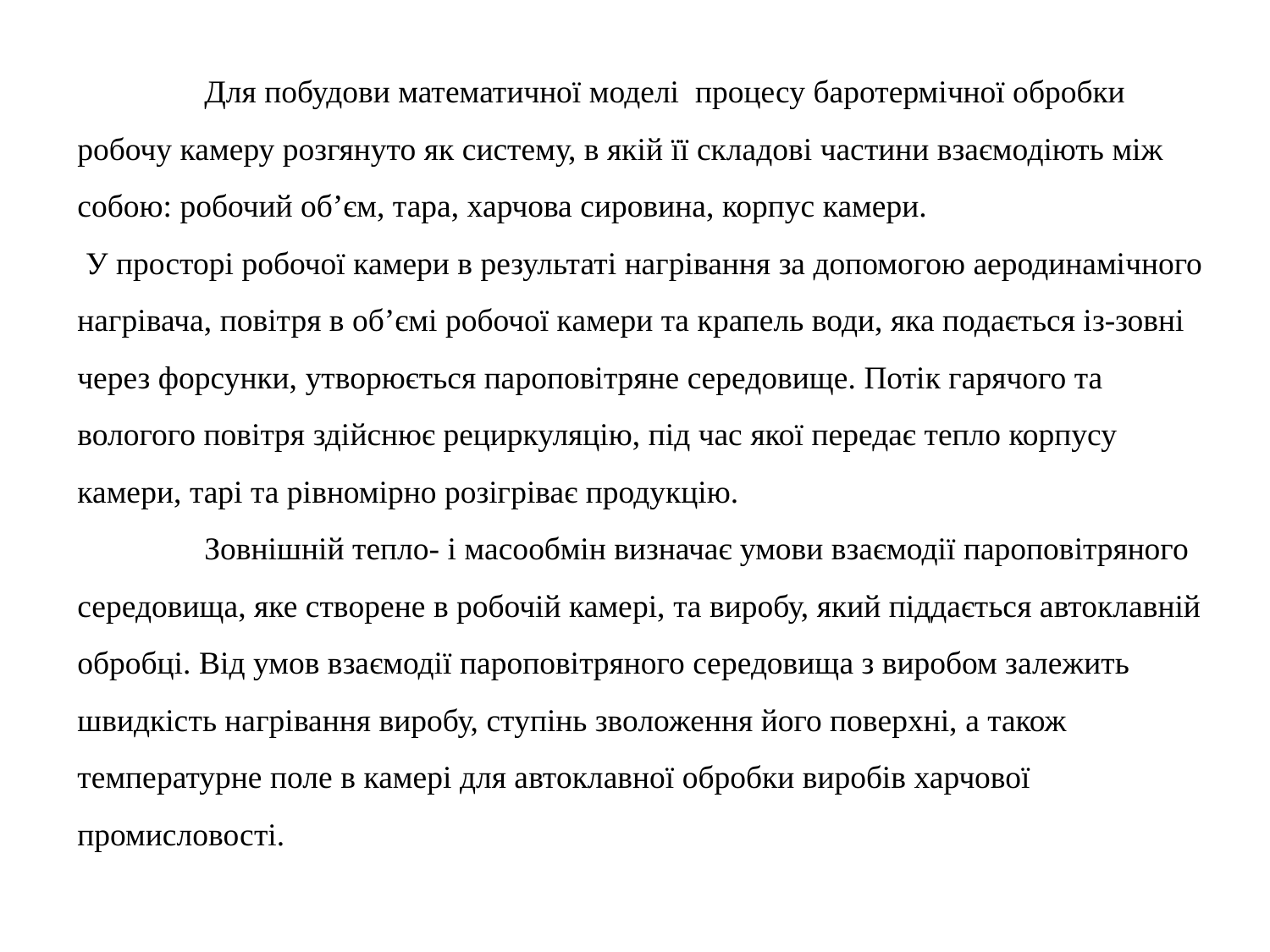

Для побудови математичної моделі  процесу баротермічної обробки робочу камеру розгянуто як систему, в якій її складові частини взаємодіють між собою: робочий об’єм, тара, харчова сировина, корпус камери.
 У просторі робочої камери в результаті нагрівання за допомогою аеродинамічного нагрівача, повітря в об’ємі робочої камери та крапель води, яка подається із-зовні через форсунки, утворюється пароповітряне середовище. Потік гарячого та вологого повітря здійснює рециркуляцію, під час якої передає тепло корпусу камери, тарі та рівномірно розігріває продукцію.
	Зовнішній тепло- і масообмін визначає умови взаємодії пароповітряного середовища, яке створене в робочій камері, та виробу, який піддається автоклавній обробці. Від умов взаємодії пароповітряного середовища з виробом залежить швидкість нагрівання виробу, ступінь зволоження його поверхні, а також температурне поле в камері для автоклавної обробки виробів харчової промисловості.